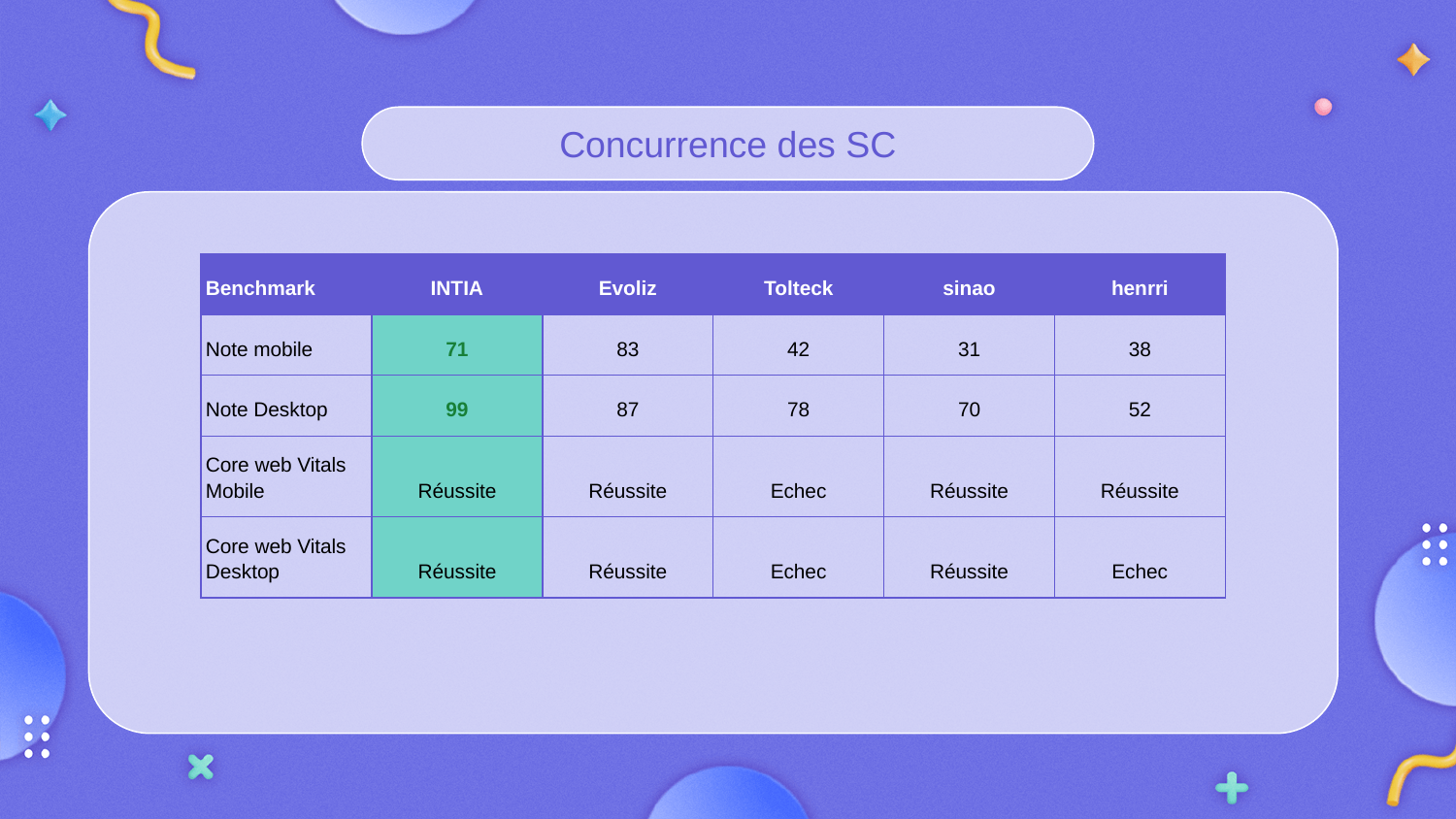

Concurrence des SC

| Benchmark | INTIA | Evoliz | Tolteck | sinao | henrri |
| --- | --- | --- | --- | --- | --- |
| Note mobile | 71 | 83 | 42 | 31 | 38 |
| Note Desktop | 99 | 87 | 78 | 70 | 52 |
| Core web Vitals Mobile | Réussite | Réussite | Echec | Réussite | Réussite |
| Core web Vitals Desktop | Réussite | Réussite | Echec | Réussite | Echec |